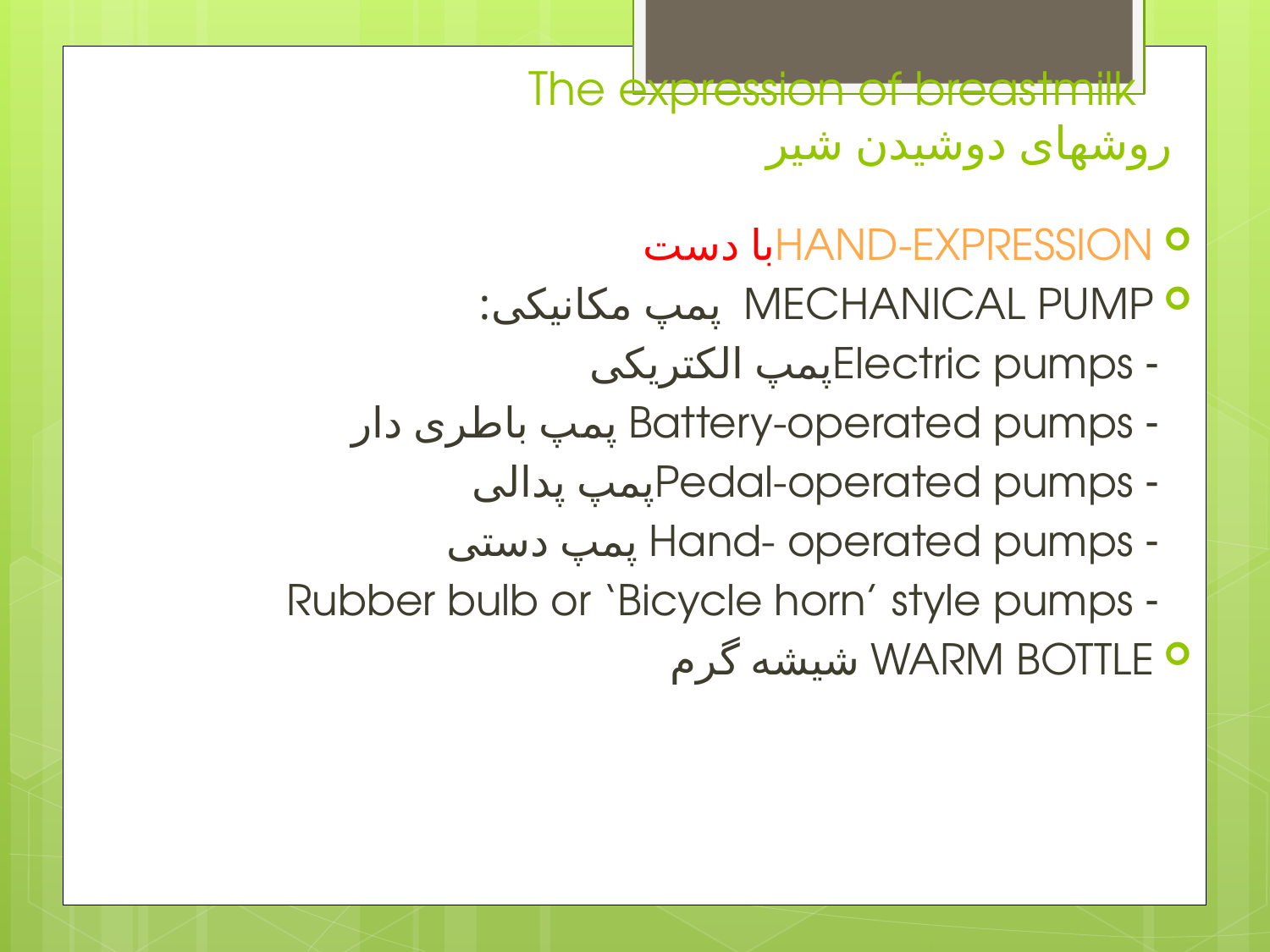

# The expression of breastmilk روشهای دوشیدن شیر
HAND-EXPRESSIONبا دست
MECHANICAL PUMP  پمپ مکانیکی:
   - Electric pumpsپمپ الکتریکی
   - Battery-operated pumps پمپ باطری دار
   - Pedal-operated pumpsپمپ پدالی
   - Hand- operated pumps پمپ دستی
   - Rubber bulb or ‘Bicycle horn’ style pumps
WARM BOTTLE شیشه گرم